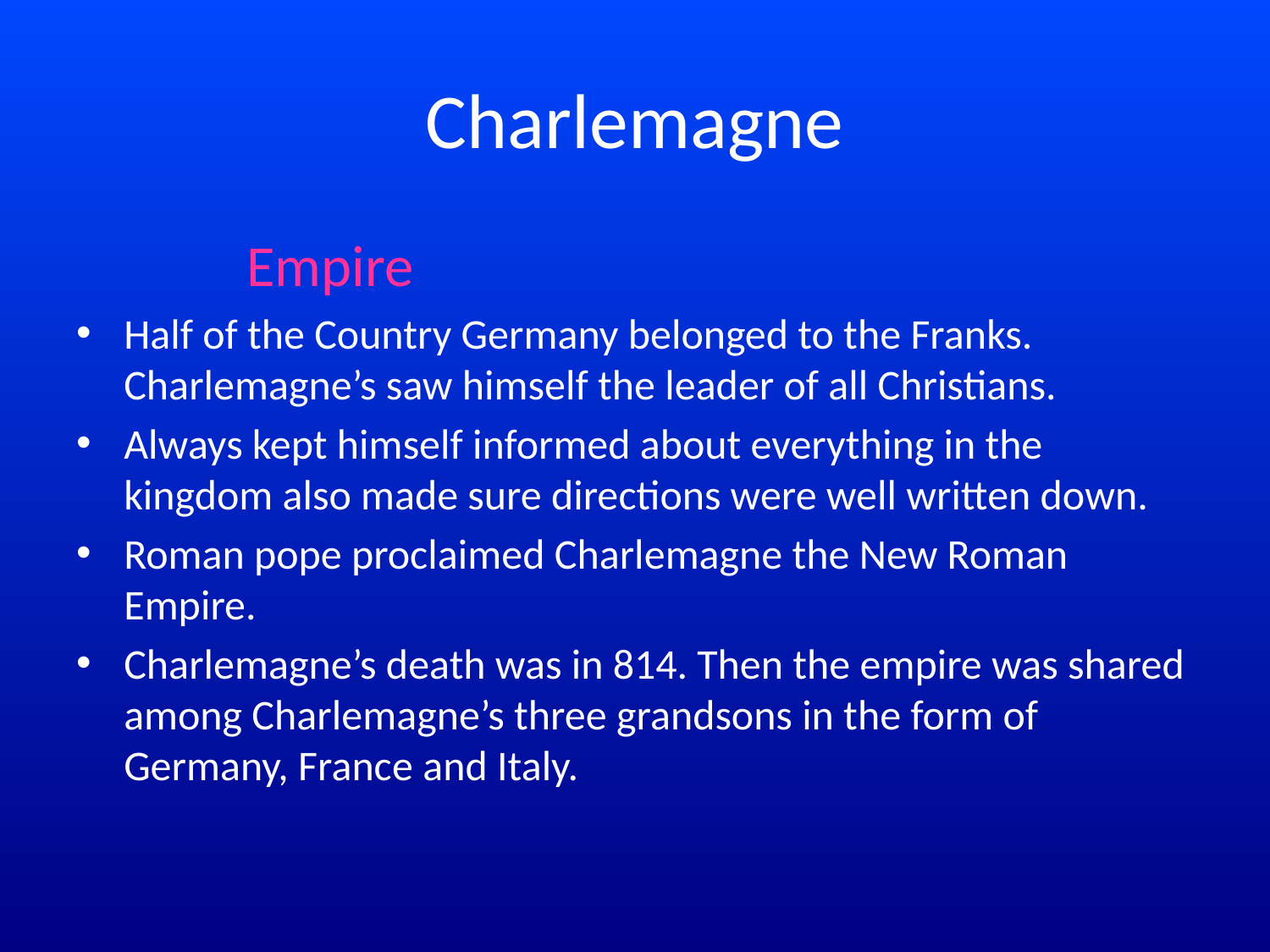

# Charlemagne
             Empire
Half of the Country Germany belonged to the Franks. Charlemagne’s saw himself the leader of all Christians.
Always kept himself informed about everything in the kingdom also made sure directions were well written down.
Roman pope proclaimed Charlemagne the New Roman Empire.
Charlemagne’s death was in 814. Then the empire was shared among Charlemagne’s three grandsons in the form of Germany, France and Italy.